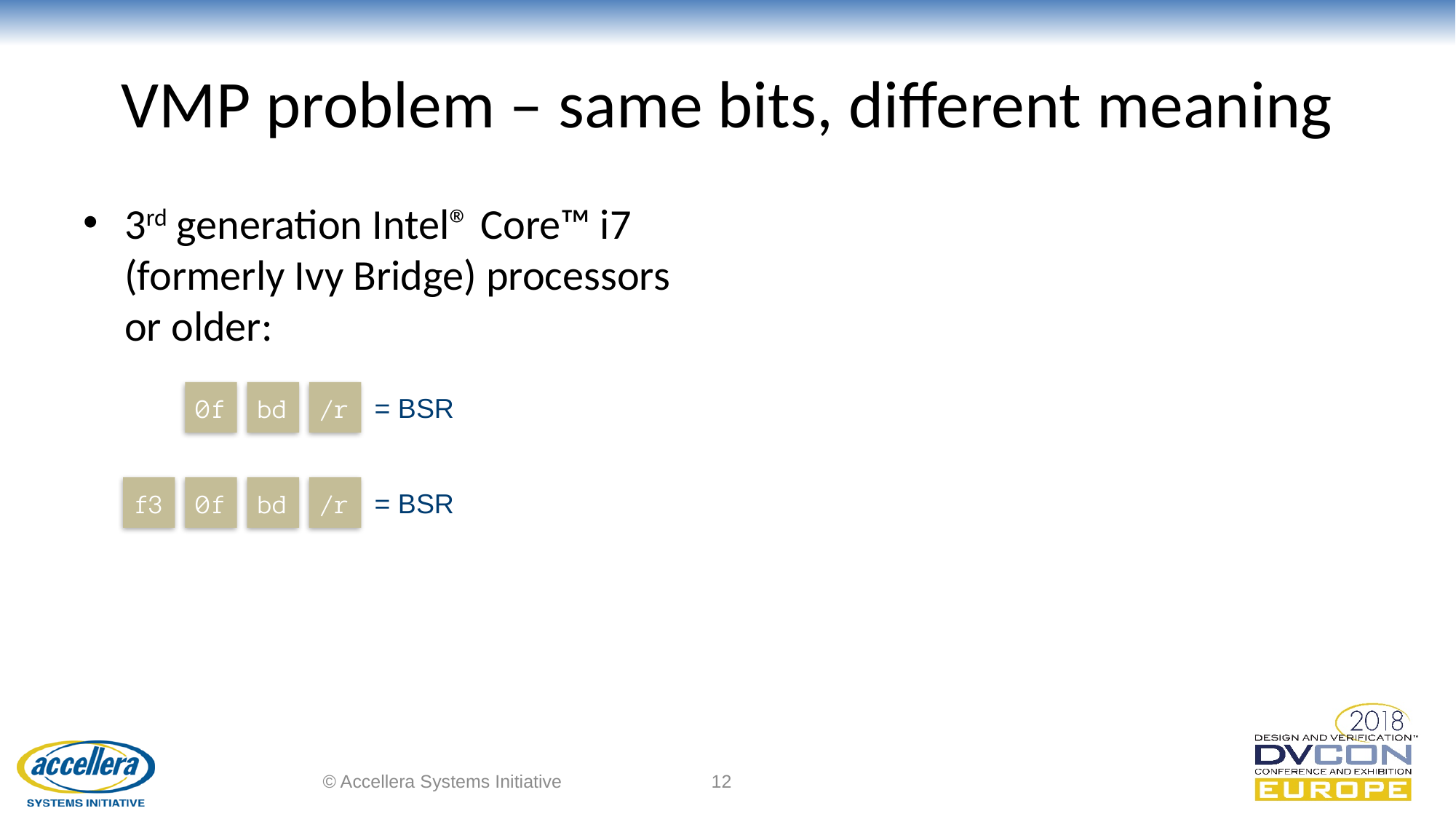

# VMP problem – same bits, different meaning
3rd generation Intel® Core™ i7 (formerly Ivy Bridge) processors or older:

/r
0f
bd
= BSR
/r
f3
0f
bd
= BSR
© Accellera Systems Initiative
12